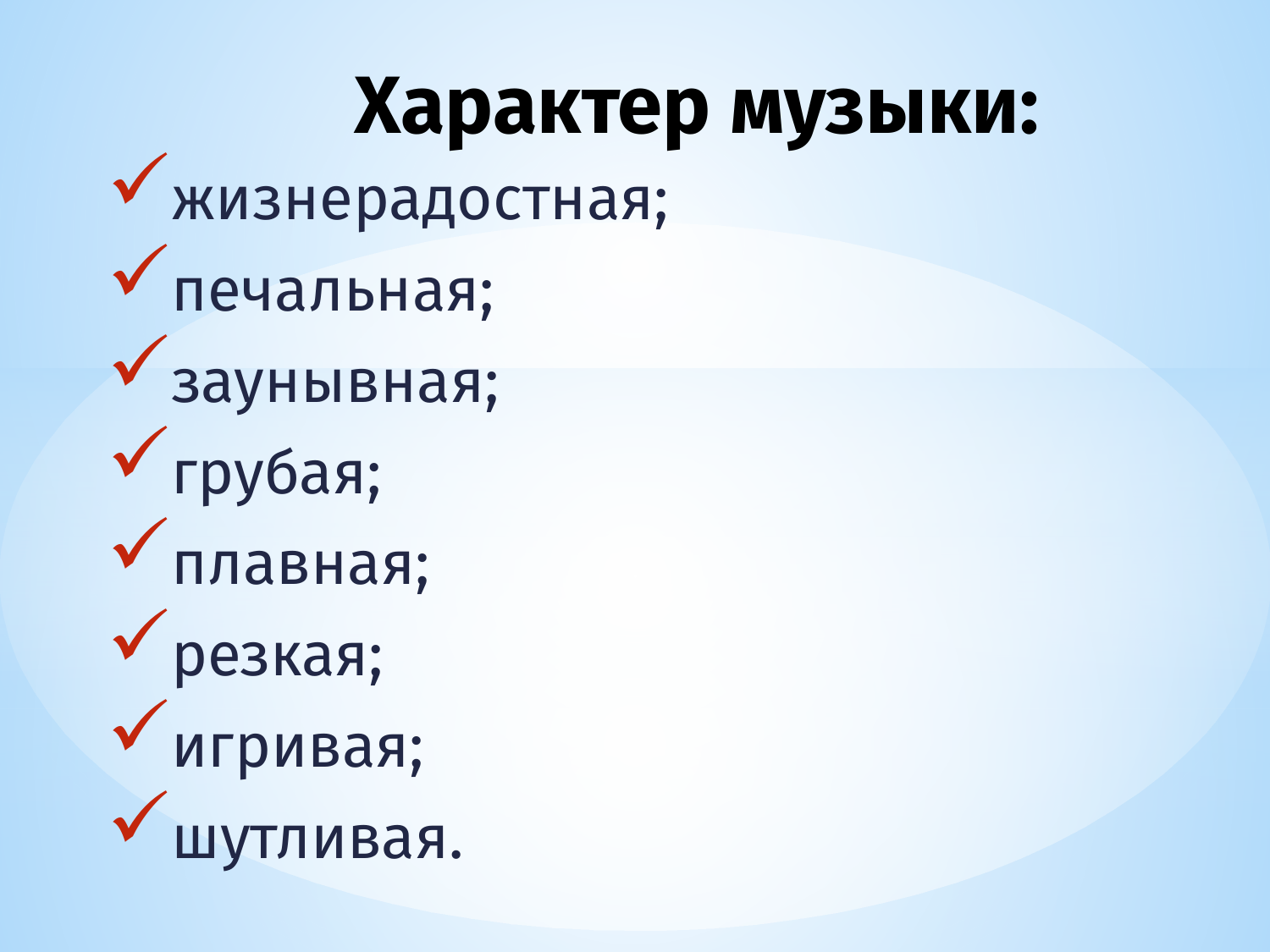

# Характер музыки:
жизнерадостная;
печальная;
заунывная;
грубая;
плавная;
резкая;
игривая;
шутливая.